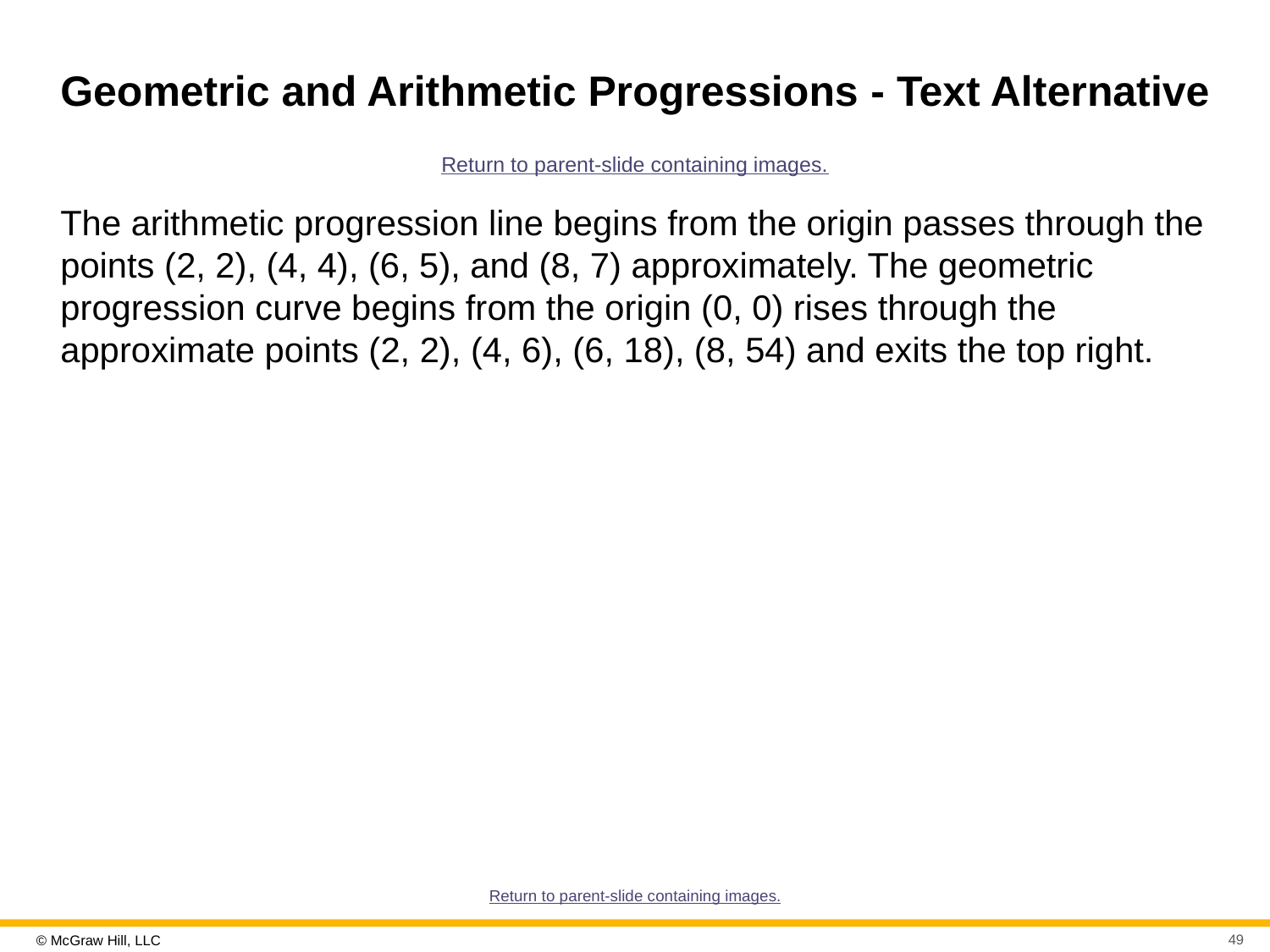

# Geometric and Arithmetic Progressions - Text Alternative
Return to parent-slide containing images.
The arithmetic progression line begins from the origin passes through the points (2, 2), (4, 4), (6, 5), and (8, 7) approximately. The geometric progression curve begins from the origin (0, 0) rises through the approximate points (2, 2), (4, 6), (6, 18), (8, 54) and exits the top right.
Return to parent-slide containing images.
49